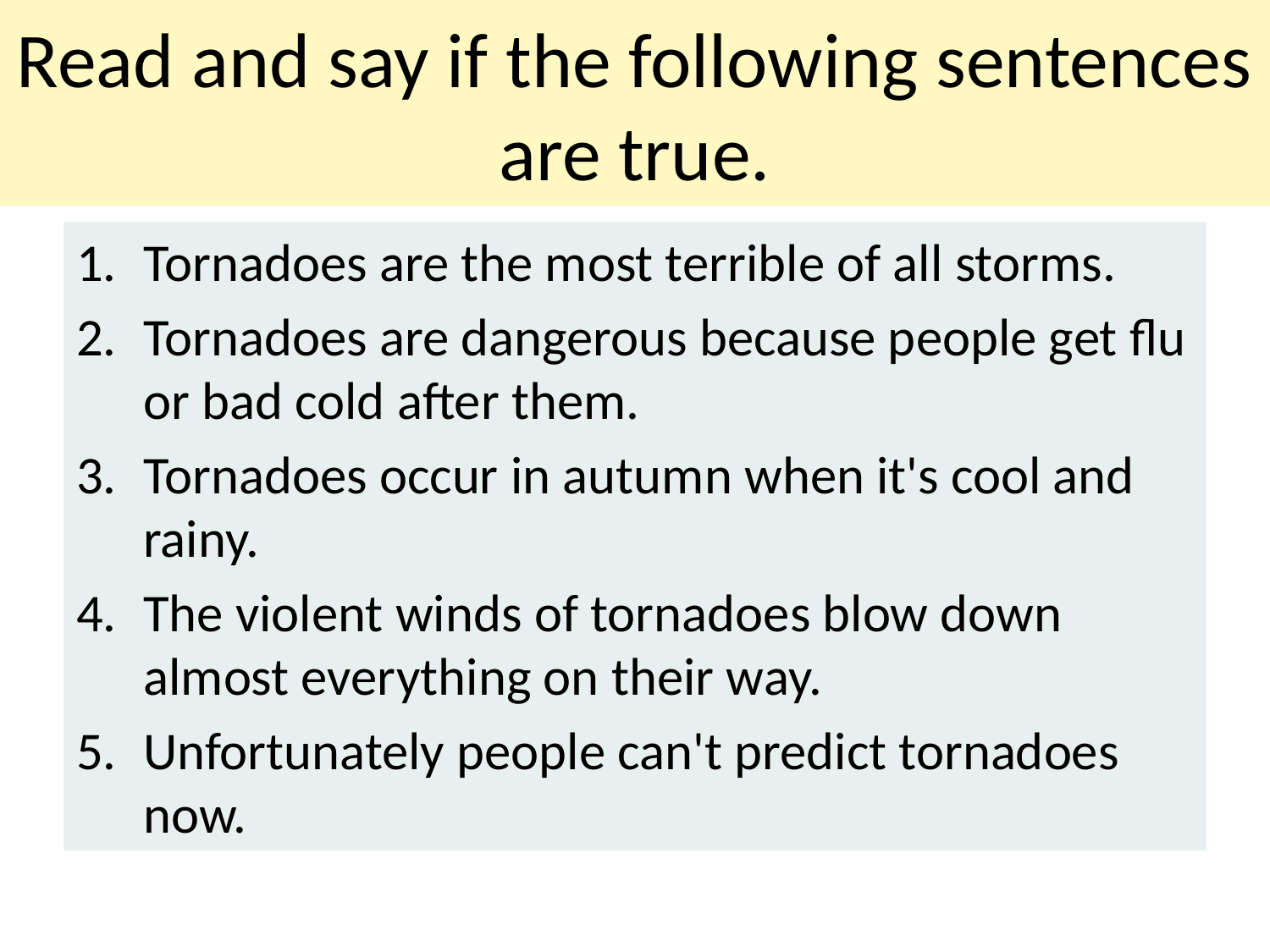

# Read and say if the following sentences are true.
Tornadoes are the most terrible of all storms.
Tornadoes are dangerous because people get flu or bad cold after them.
Tornadoes occur in autumn when it's cool and rainy.
The violent winds of tornadoes blow down almost everything on their way.
Unfortunately people can't predict tornadoes now.